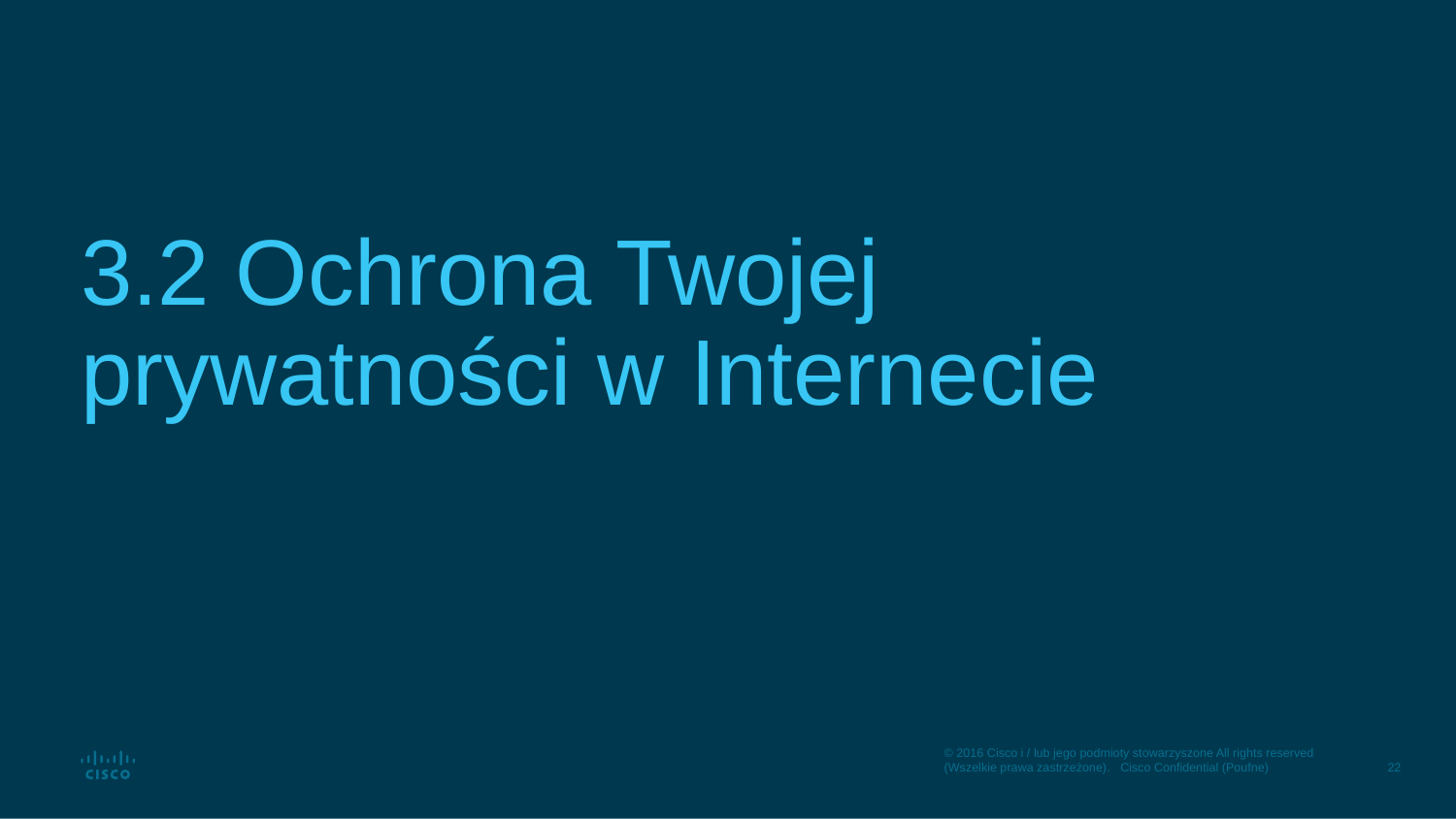

# 3.2 Ochrona Twojej prywatności w Internecie